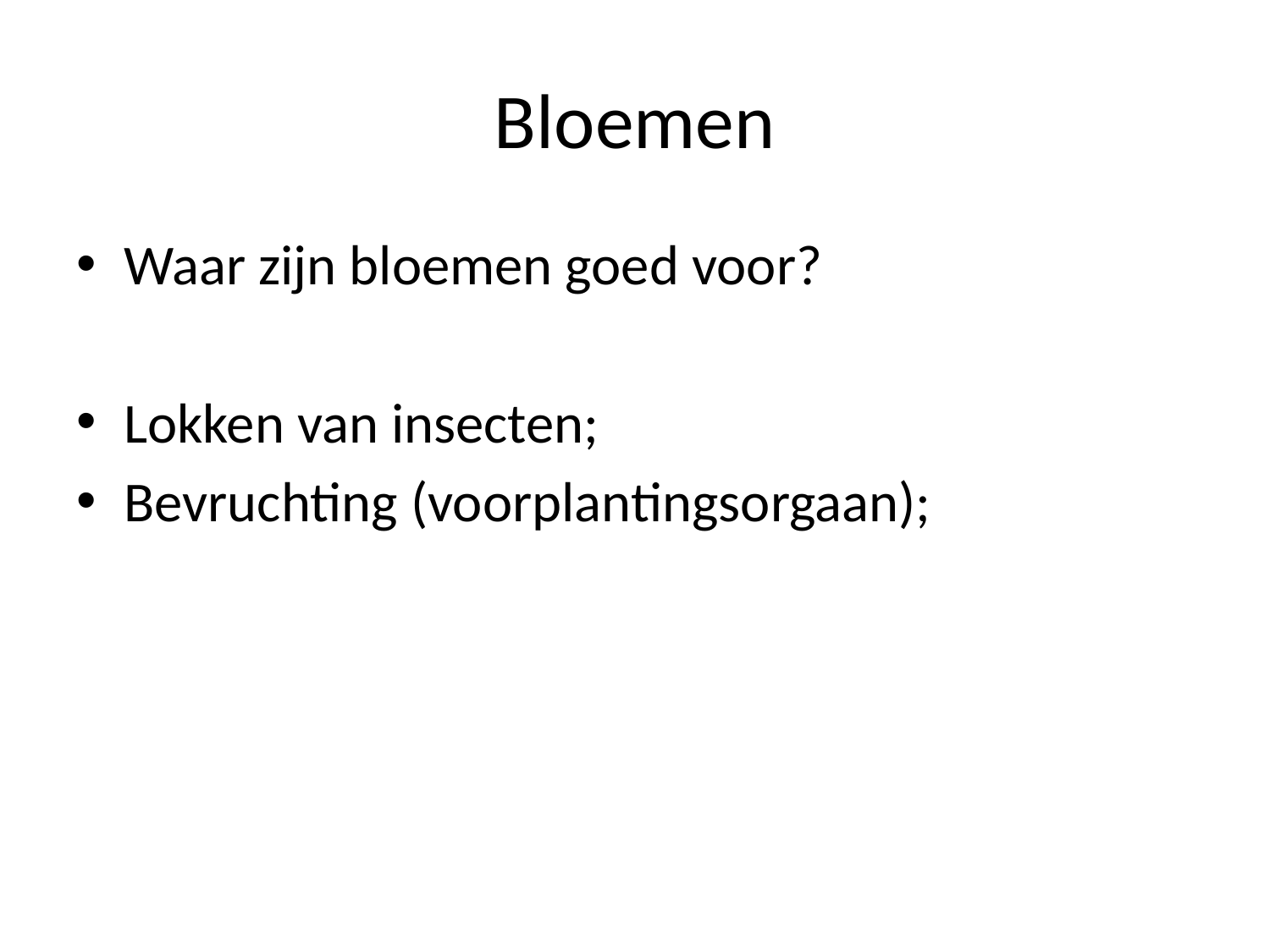

# Bloemen
Waar zijn bloemen goed voor?

Lokken van insecten;
Bevruchting (voorplantingsorgaan);